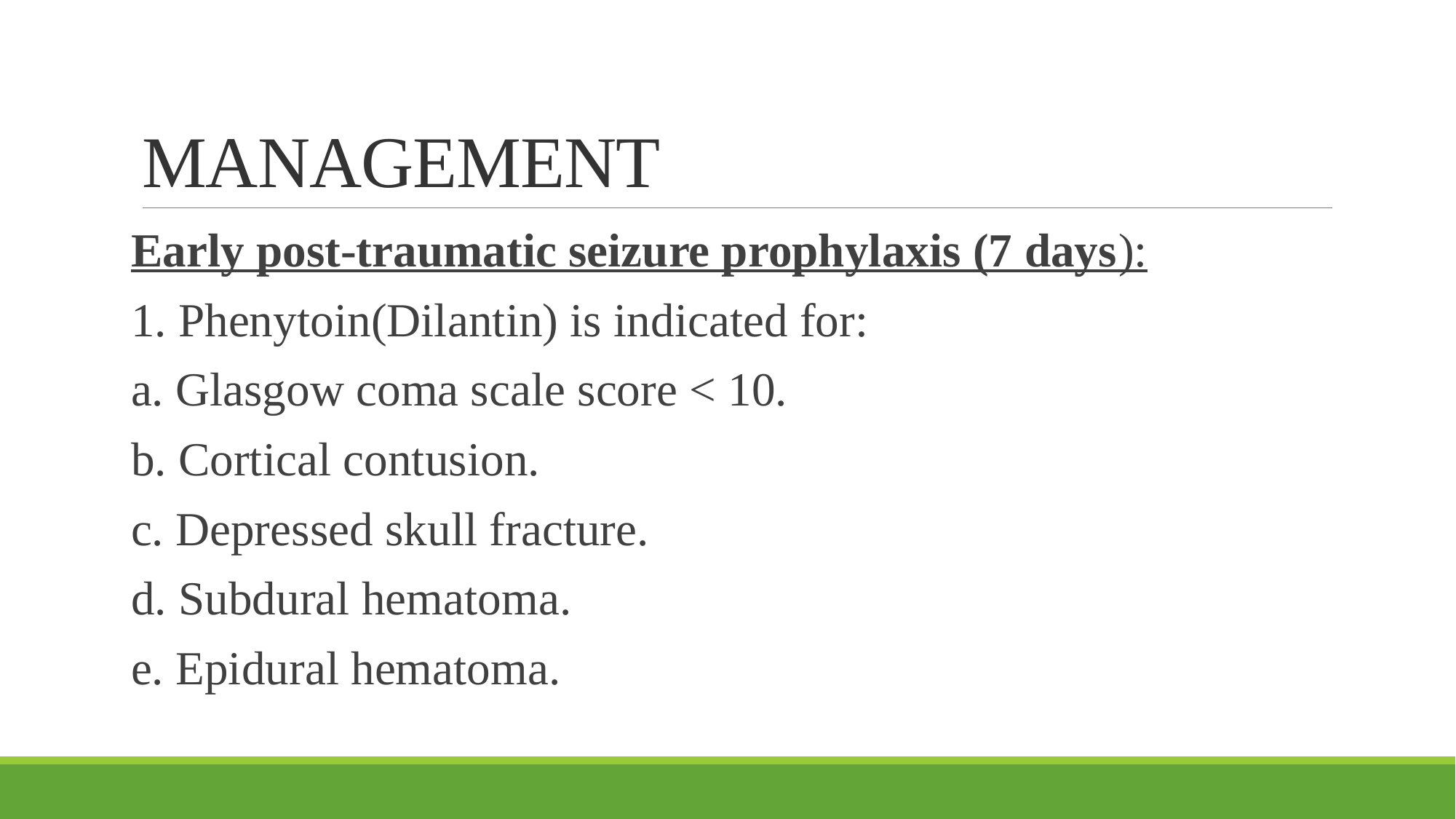

# MANAGEMENT
Early post-traumatic seizure prophylaxis (7 days):
1. Phenytoin(Dilantin) is indicated for:
a. Glasgow coma scale score < 10.
b. Cortical contusion.
c. Depressed skull fracture.
d. Subdural hematoma.
e. Epidural hematoma.